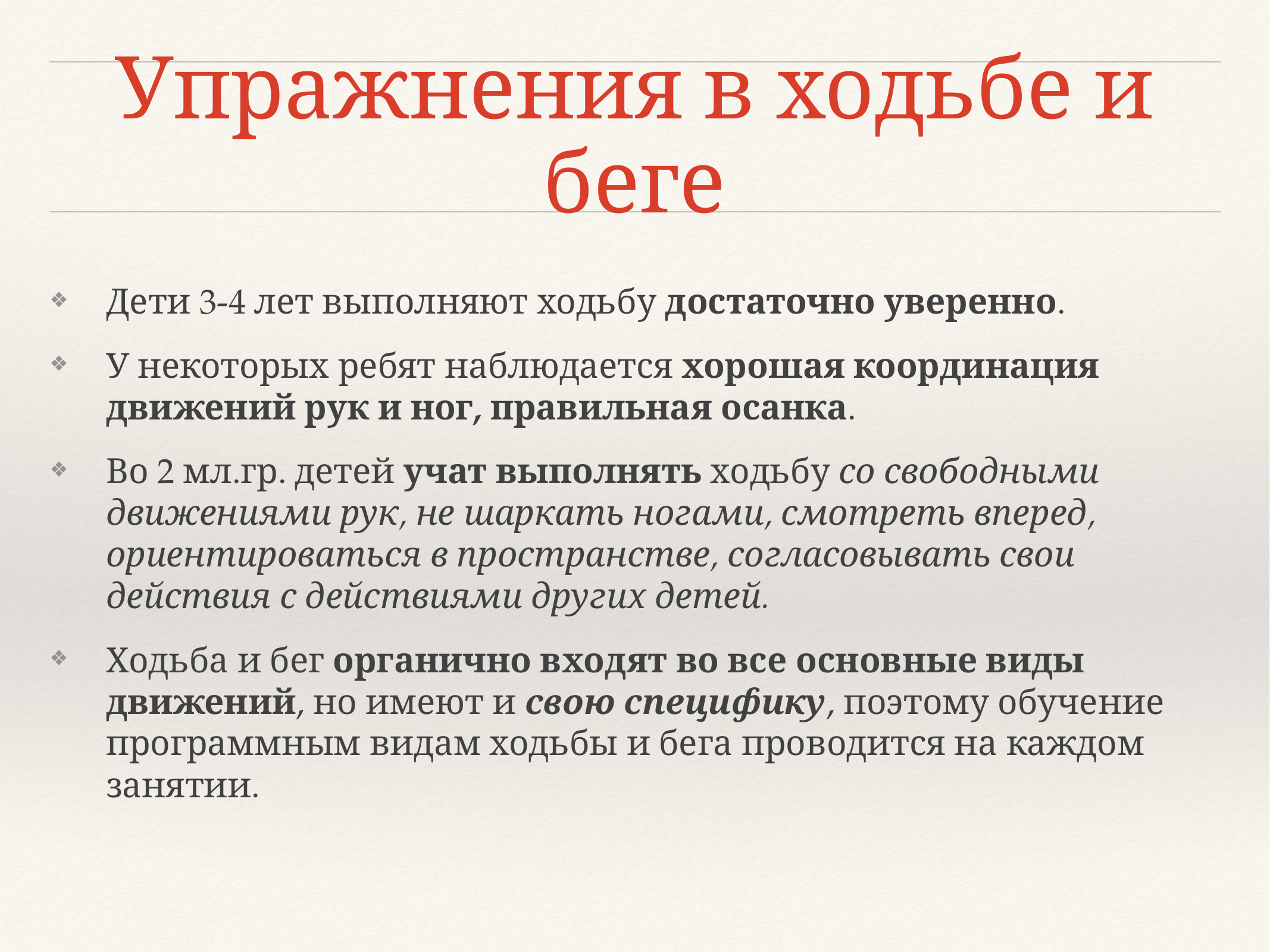

# Упражнения в ходьбе и беге
Дети 3-4 лет выполняют ходьбу достаточно уверенно.
У некоторых ребят наблюдается хорошая координация движений рук и ног, правильная осанка.
Во 2 мл.гр. детей учат выполнять ходьбу со свободными движениями рук, не шаркать ногами, смотреть вперед, ориентироваться в пространстве, согласовывать свои действия с действиями других детей.
Ходьба и бег органично входят во все основные виды движений, но имеют и свою специфику, поэтому обучение программным видам ходьбы и бега проводится на каждом занятии.